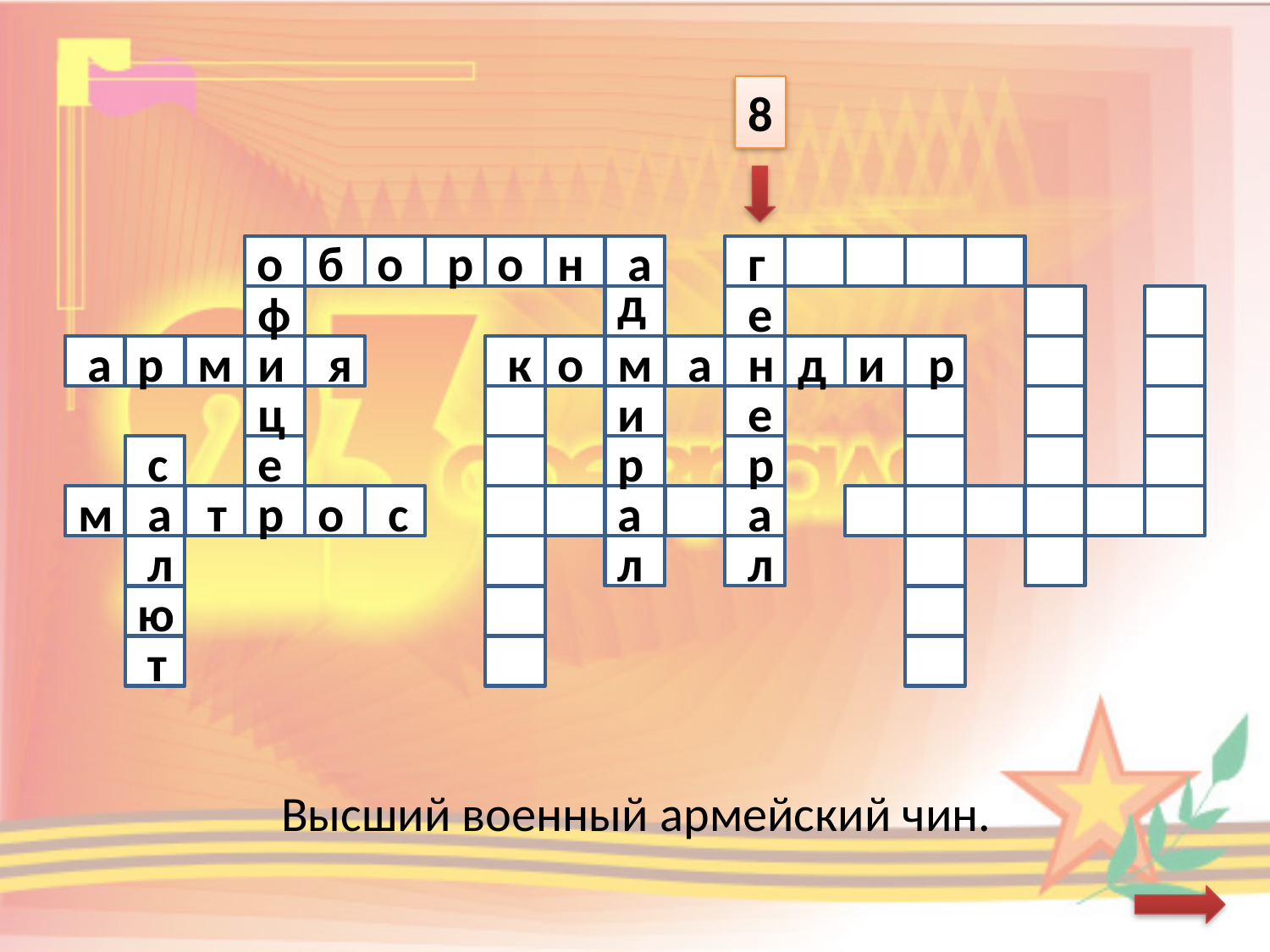

8

о
б
о
р
о
н
а
г

д
ф
е
а
р
м
и
я
к
о
м
а
н
д
и
р
ц
и
е
с
е
р
р
м
а
т
р
о
с
а
а
л
л
л
ю
т
Высший военный армейский чин.